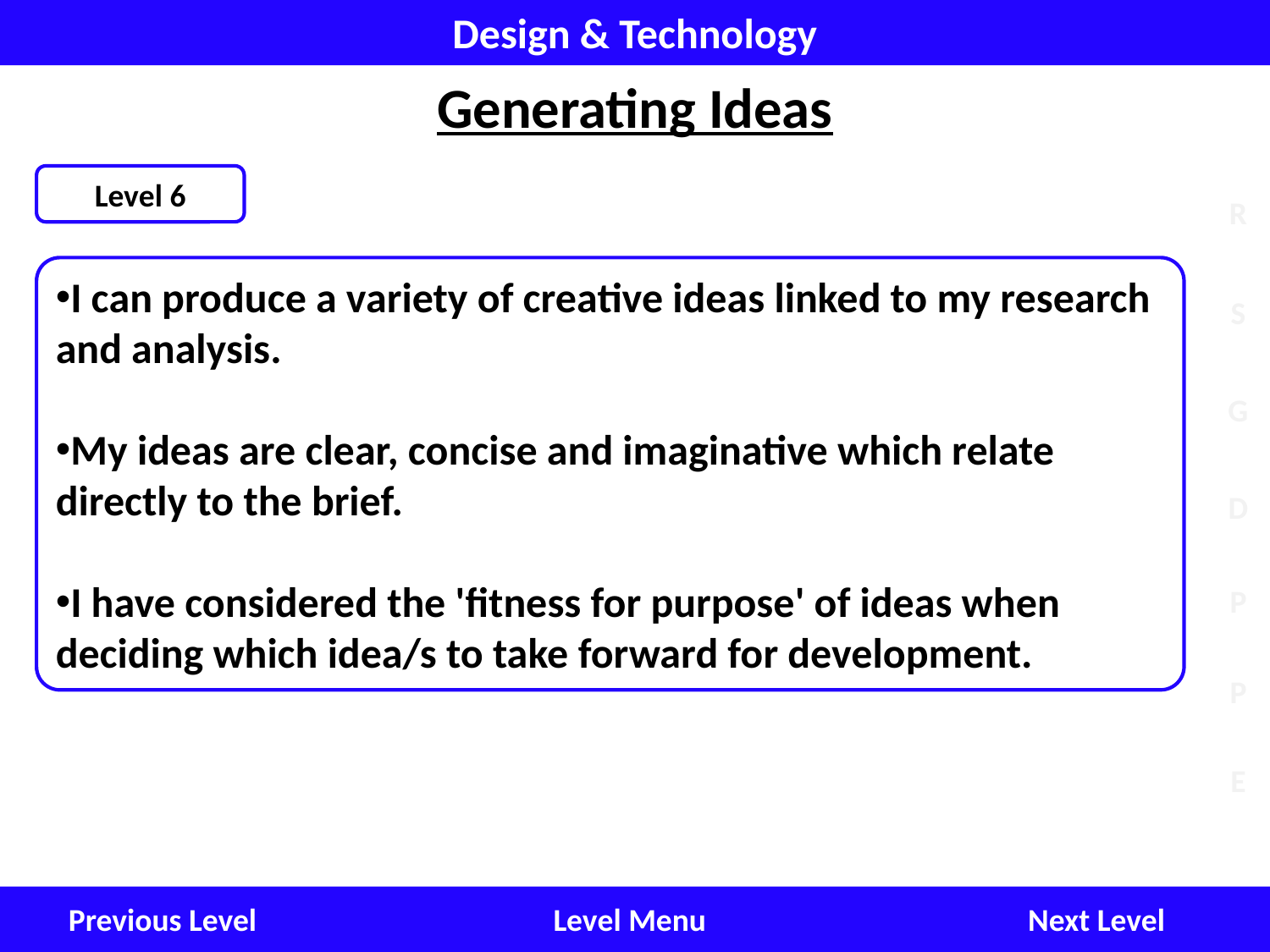

Design & Technology
Generating Ideas
Level 6
I can produce a variety of creative ideas linked to my research and analysis.

My ideas are clear, concise and imaginative which relate directly to the brief.

I have considered the 'fitness for purpose' of ideas when deciding which idea/s to take forward for development.

Next Level
Level Menu
Previous Level